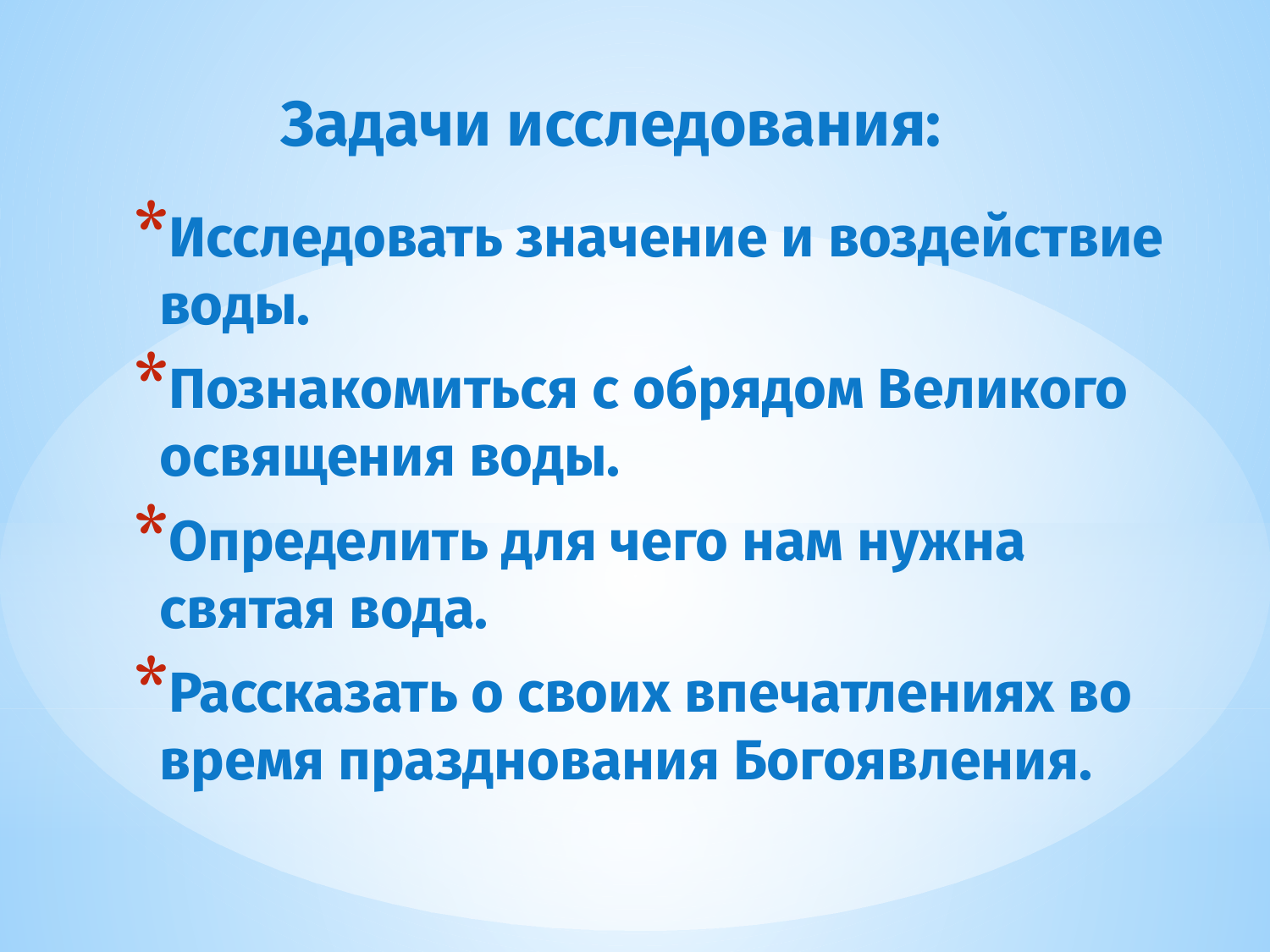

Задачи исследования:

Исследовать значение и воздействие воды.
Познакомиться с обрядом Великого освящения воды.
Определить для чего нам нужна святая вода.
Рассказать о своих впечатлениях во время празднования Богоявления.